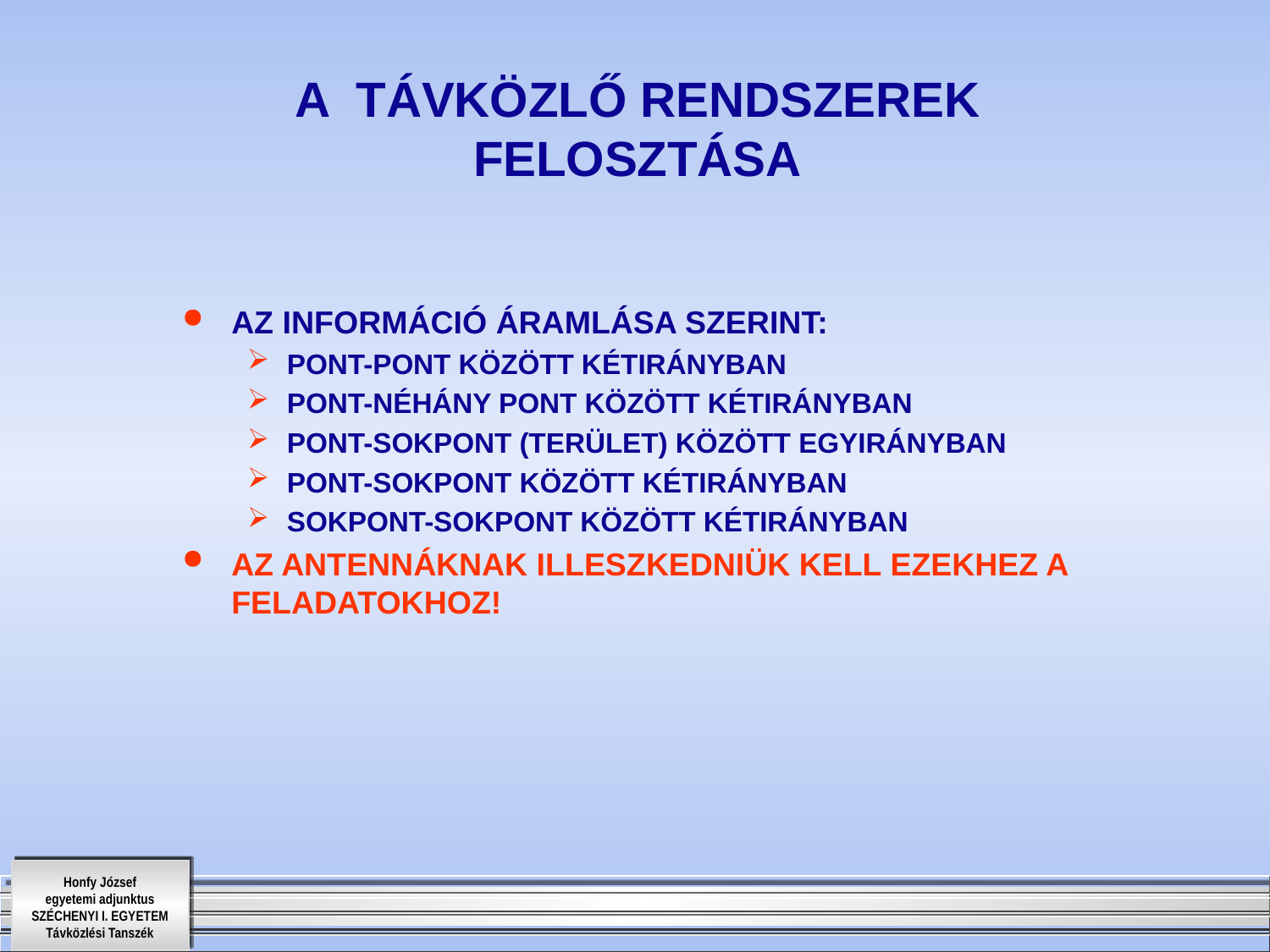

# A  TÁVKÖZLŐ RENDSZEREK FELOSZTÁSA
AZ INFORMÁCIÓ ÁRAMLÁSA SZERINT:
PONT-PONT KÖZÖTT KÉTIRÁNYBAN
PONT-NÉHÁNY PONT KÖZÖTT KÉTIRÁNYBAN
PONT-SOKPONT (TERÜLET) KÖZÖTT EGYIRÁNYBAN
PONT-SOKPONT KÖZÖTT KÉTIRÁNYBAN
SOKPONT-SOKPONT KÖZÖTT KÉTIRÁNYBAN
AZ ANTENNÁKNAK ILLESZKEDNIÜK KELL EZEKHEZ A FELADATOKHOZ!